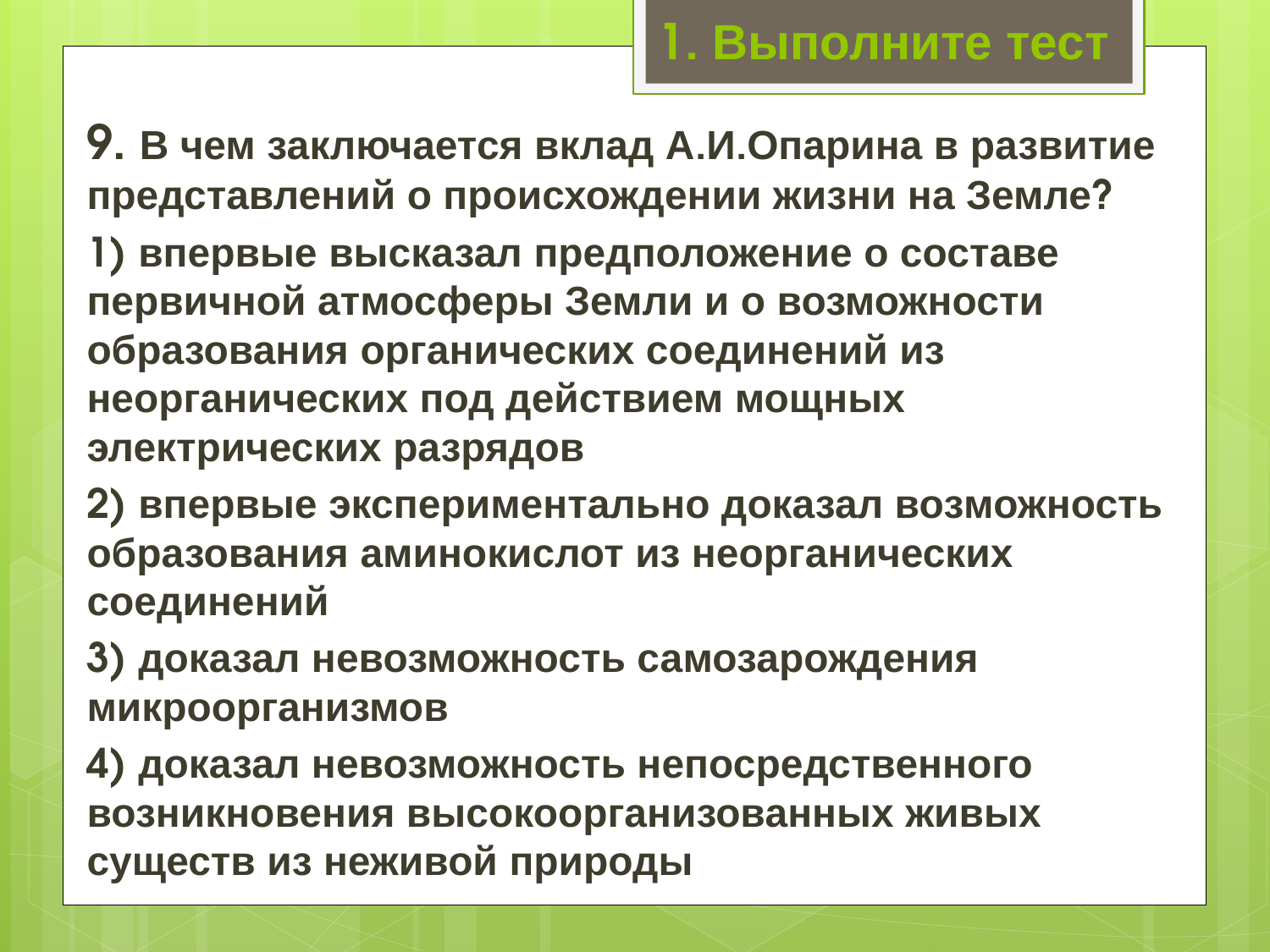

# 1. Выполните тест
9. В чем заключается вклад А.И.Опарина в развитие представлений о происхождении жизни на Земле?
1) впервые высказал предположение о соста­ве первичной атмосферы Земли и о возможности образования органических со­единений из неорганических под действи­ем мощных электрических разрядов
2) впервые экспериментально доказал воз­можность образования аминокислот из не­органических соединений
3) доказал невозможность самозарождения микроорганизмов
4) доказал невозможность непосредственно­го возникновения высокоорганизованных живых существ из неживой природы